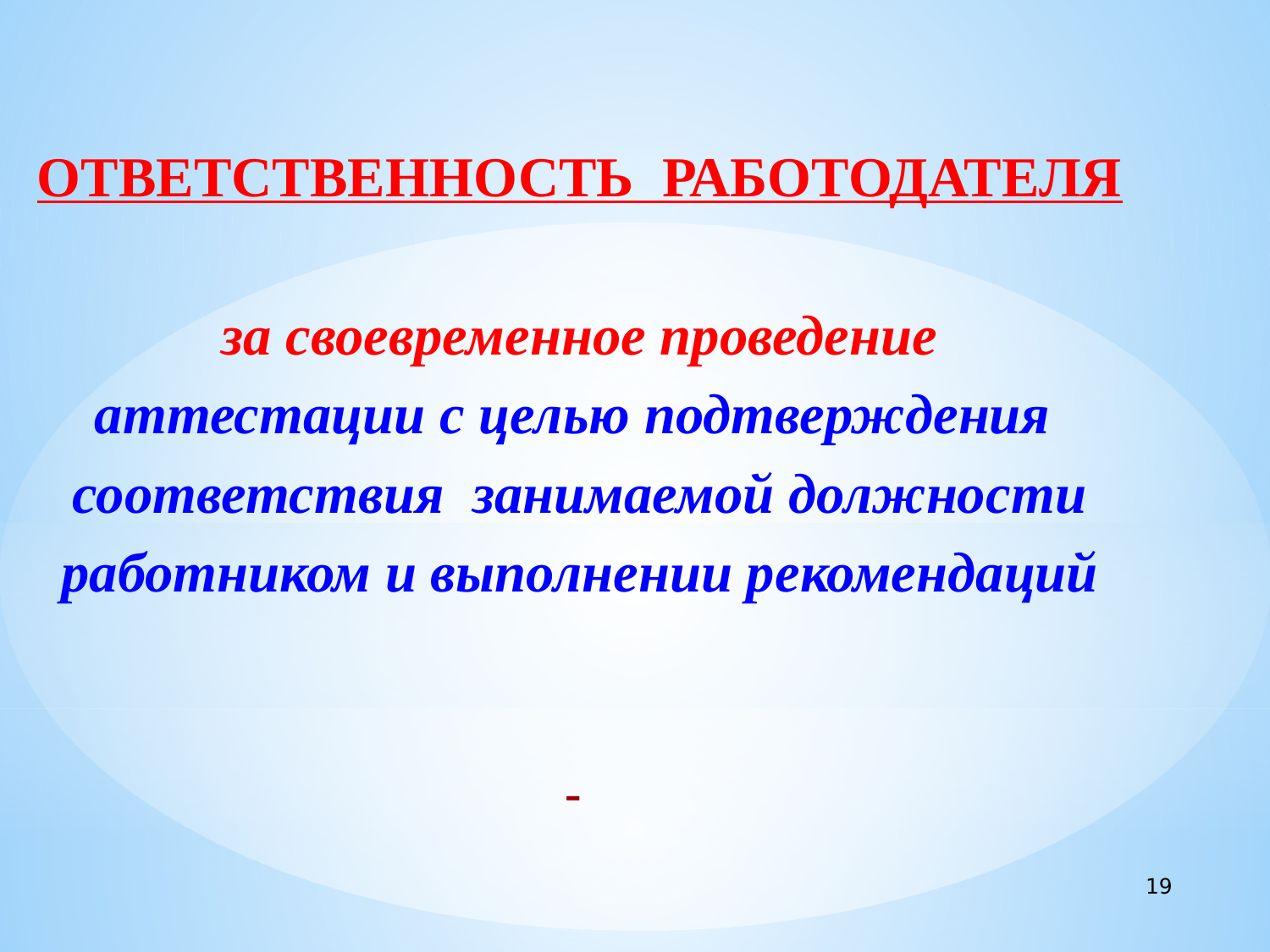

ОТВЕТСТВЕННОСТЬ  РАБОТОДАТЕЛЯ

за своевременное проведение
аттестации с целью подтверждения
соответствия  занимаемой должности
работником и выполнении рекомендаций

-
19